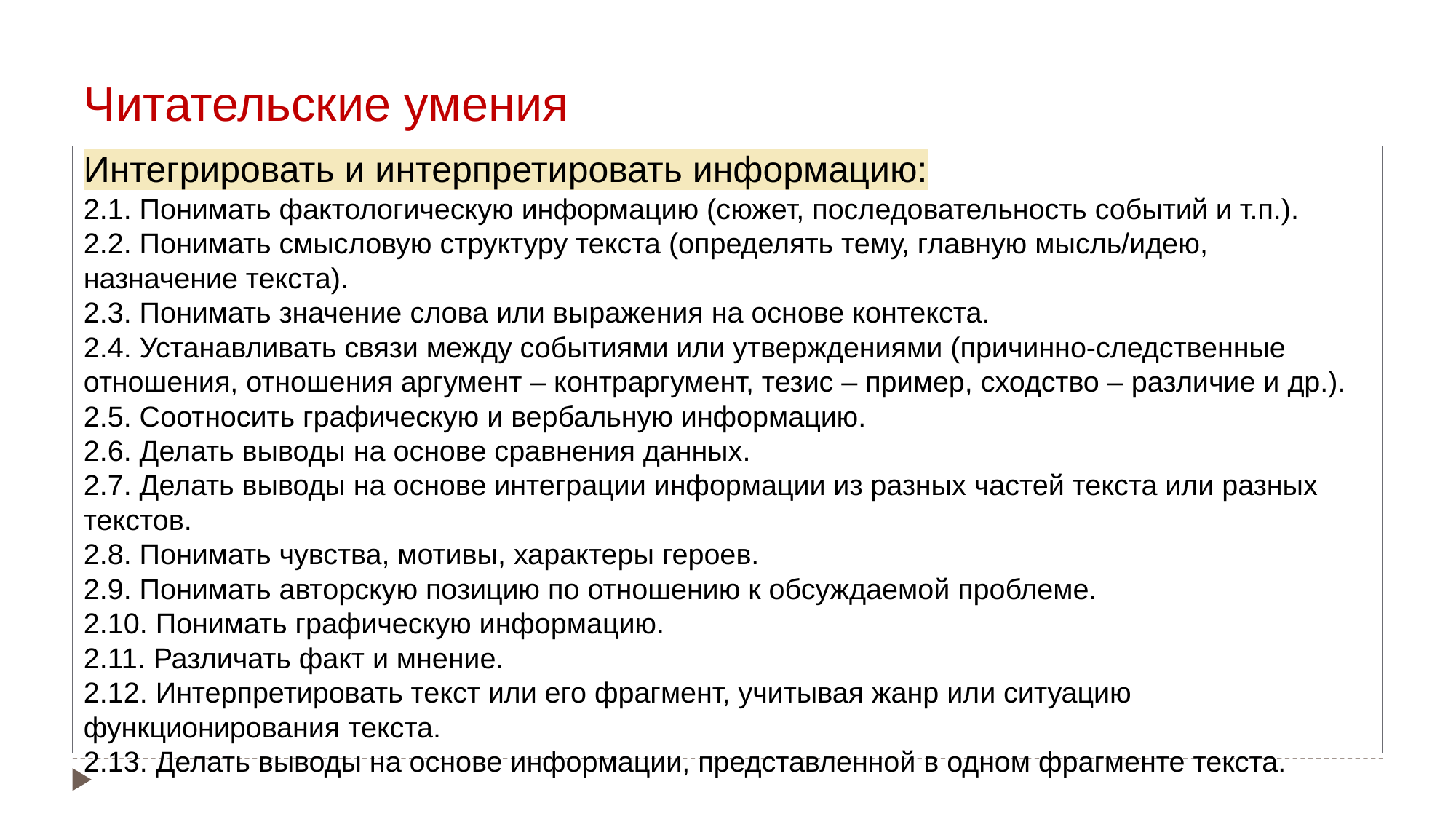

# Читательские умения
Интегрировать и интерпретировать информацию:
2.1. Понимать фактологическую информацию (сюжет, последовательность событий и т.п.).
2.2. Понимать смысловую структуру текста (определять тему, главную мысль/идею, назначение текста).
2.3. Понимать значение слова или выражения на основе контекста.
2.4. Устанавливать связи между событиями или утверждениями (причинно-следственные отношения, отношения аргумент – контраргумент, тезис – пример, сходство – различие и др.).
2.5. Соотносить графическую и вербальную информацию.
2.6. Делать выводы на основе сравнения данных.
2.7. Делать выводы на основе интеграции информации из разных частей текста или разных текстов.
2.8. Понимать чувства, мотивы, характеры героев.
2.9. Понимать авторскую позицию по отношению к обсуждаемой проблеме.
2.10. Понимать графическую информацию.
2.11. Различать факт и мнение.
2.12. Интерпретировать текст или его фрагмент, учитывая жанр или ситуацию функционирования текста.
2.13. Делать выводы на основе информации, представленной в одном фрагменте текста.